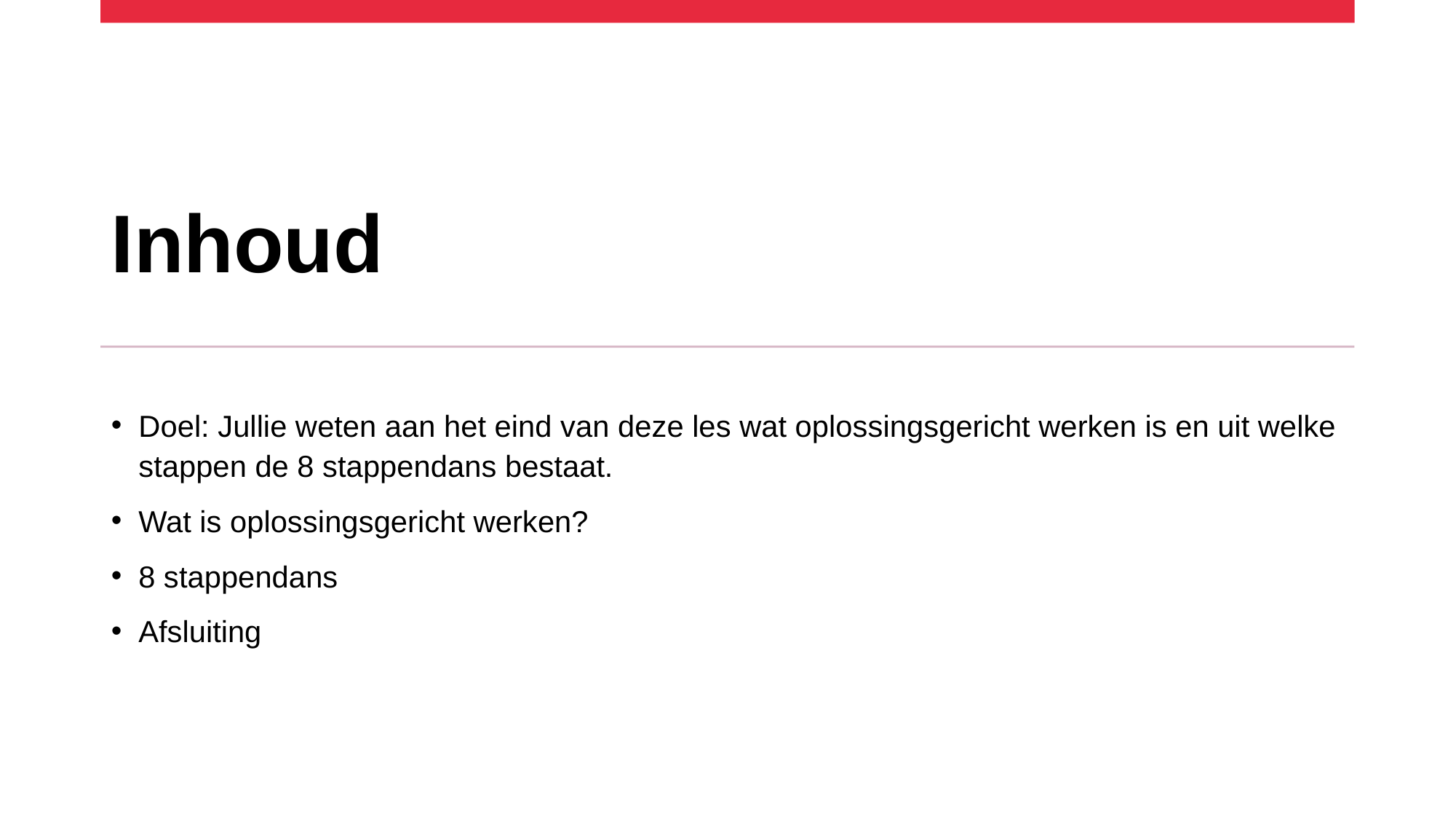

# Inhoud

Doel: Jullie weten aan het eind van deze les wat oplossingsgericht werken is en uit welke stappen de 8 stappendans bestaat.
Wat is oplossingsgericht werken?
8 stappendans
Afsluiting